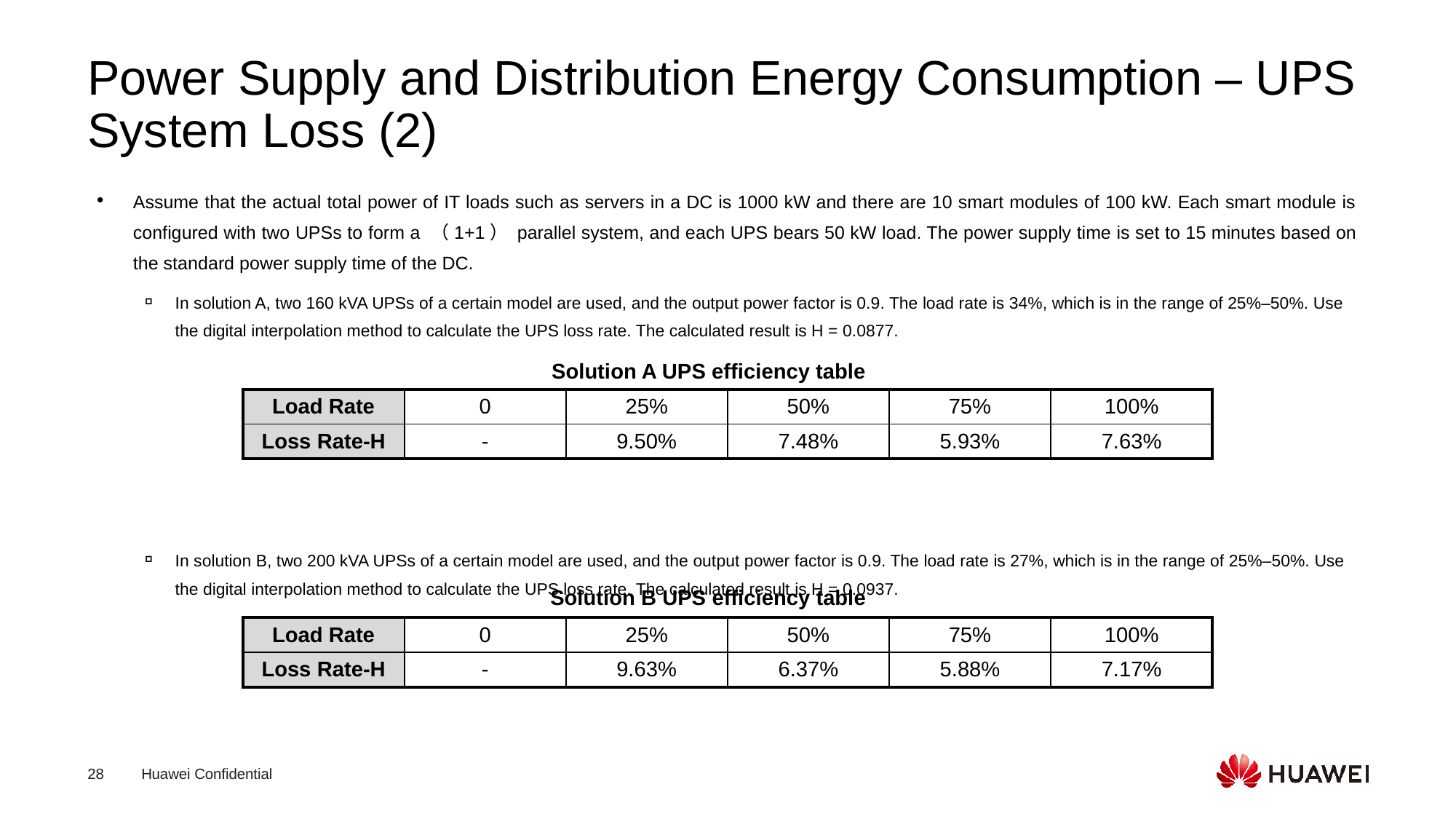

# Power Supply and Distribution Energy Consumption – UPS System Loss (2)
Assume that the actual total power of IT loads such as servers in a DC is 1000 kW and there are 10 smart modules of 100 kW. Each smart module is configured with two UPSs to form a （1+1） parallel system, and each UPS bears 50 kW load. The power supply time is set to 15 minutes based on the standard power supply time of the DC.
In solution A, two 160 kVA UPSs of a certain model are used, and the output power factor is 0.9. The load rate is 34%, which is in the range of 25%–50%. Use the digital interpolation method to calculate the UPS loss rate. The calculated result is H = 0.0877.

In solution B, two 200 kVA UPSs of a certain model are used, and the output power factor is 0.9. The load rate is 27%, which is in the range of 25%–50%. Use the digital interpolation method to calculate the UPS loss rate. The calculated result is H = 0.0937.

Solution A UPS efficiency table
| Load Rate | 0 | 25% | 50% | 75% | 100% |
| --- | --- | --- | --- | --- | --- |
| Loss Rate-H | - | 9.50% | 7.48% | 5.93% | 7.63% |
Solution B UPS efficiency table
| Load Rate | 0 | 25% | 50% | 75% | 100% |
| --- | --- | --- | --- | --- | --- |
| Loss Rate-H | - | 9.63% | 6.37% | 5.88% | 7.17% |